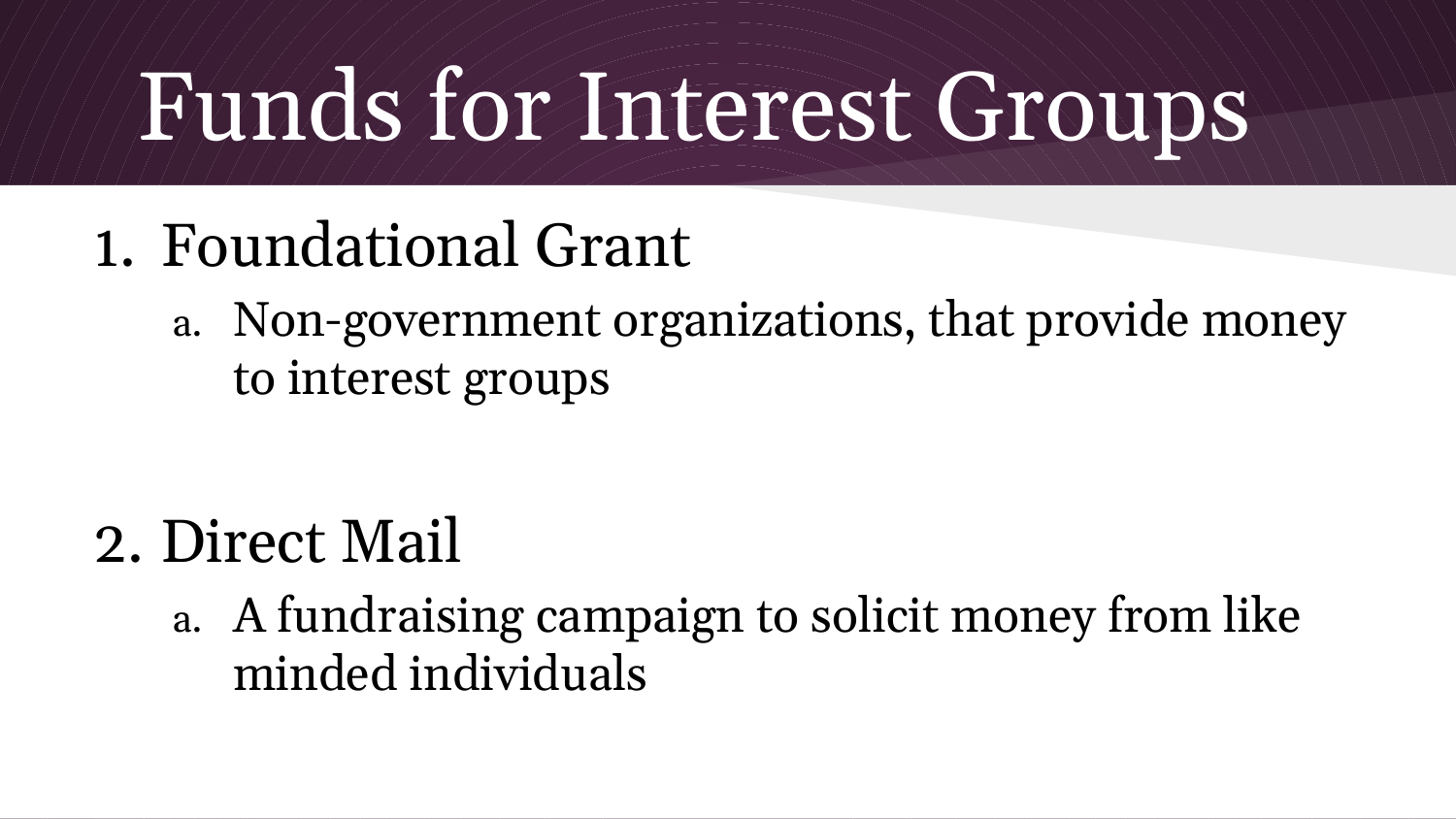

# Funds for Interest Groups
Foundational Grant
Non-government organizations, that provide money to interest groups

Direct Mail
A fundraising campaign to solicit money from like minded individuals